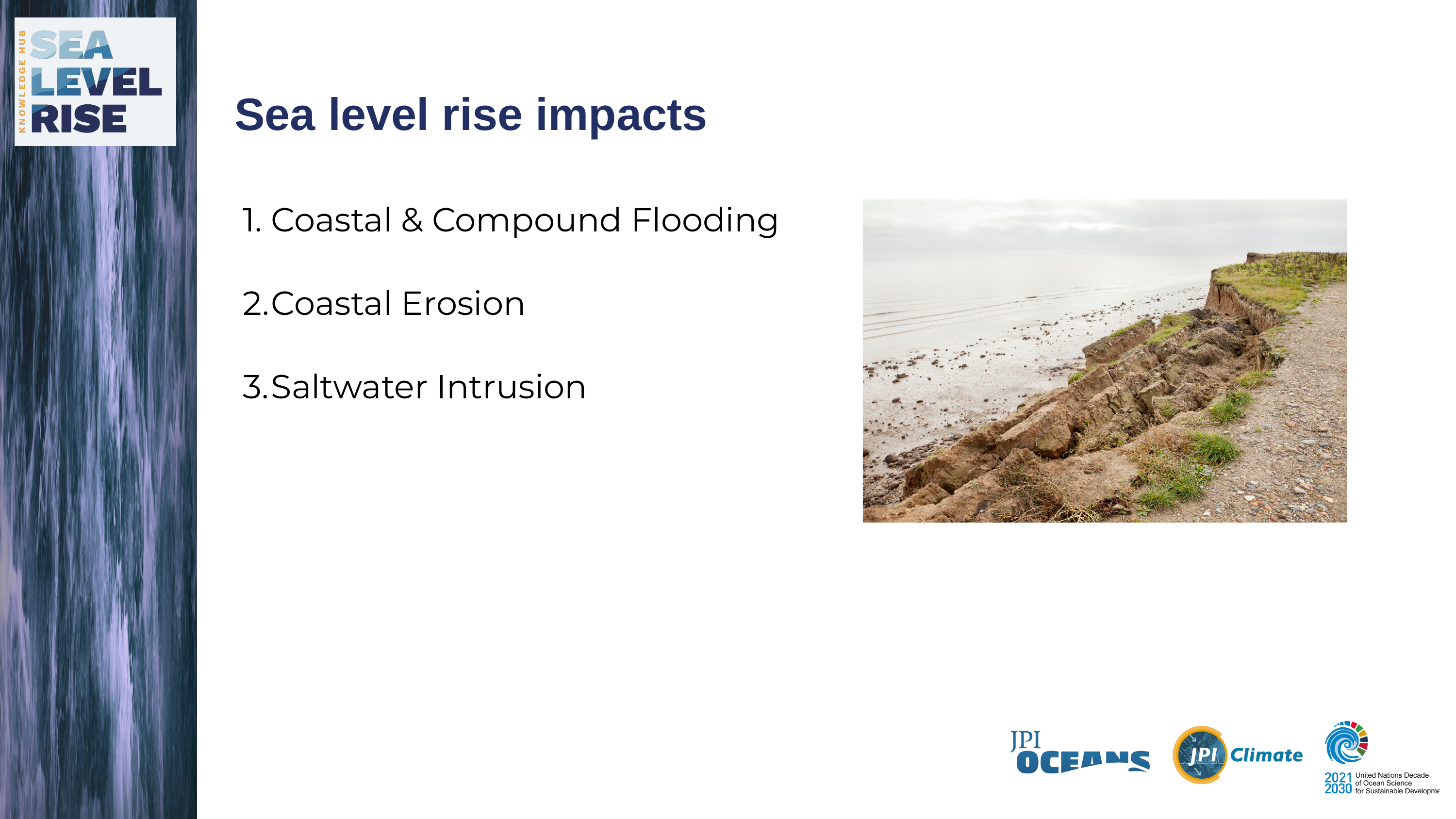

Sea level rise impacts
Coastal & Compound Flooding
Coastal Erosion
Saltwater Intrusion